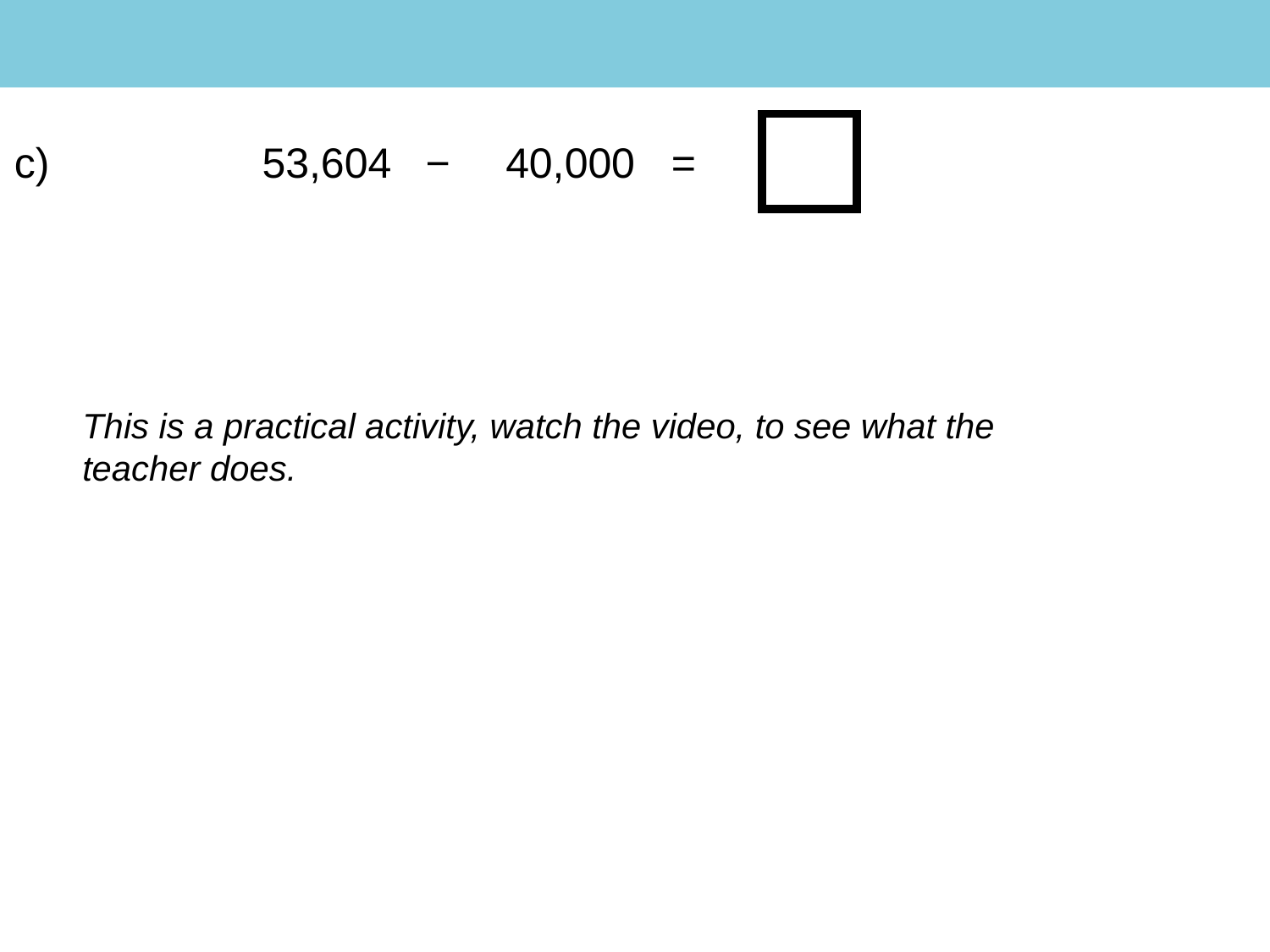

c)                  53,604
−
40,000
=
This is a practical activity, watch the video, to see what the teacher does.